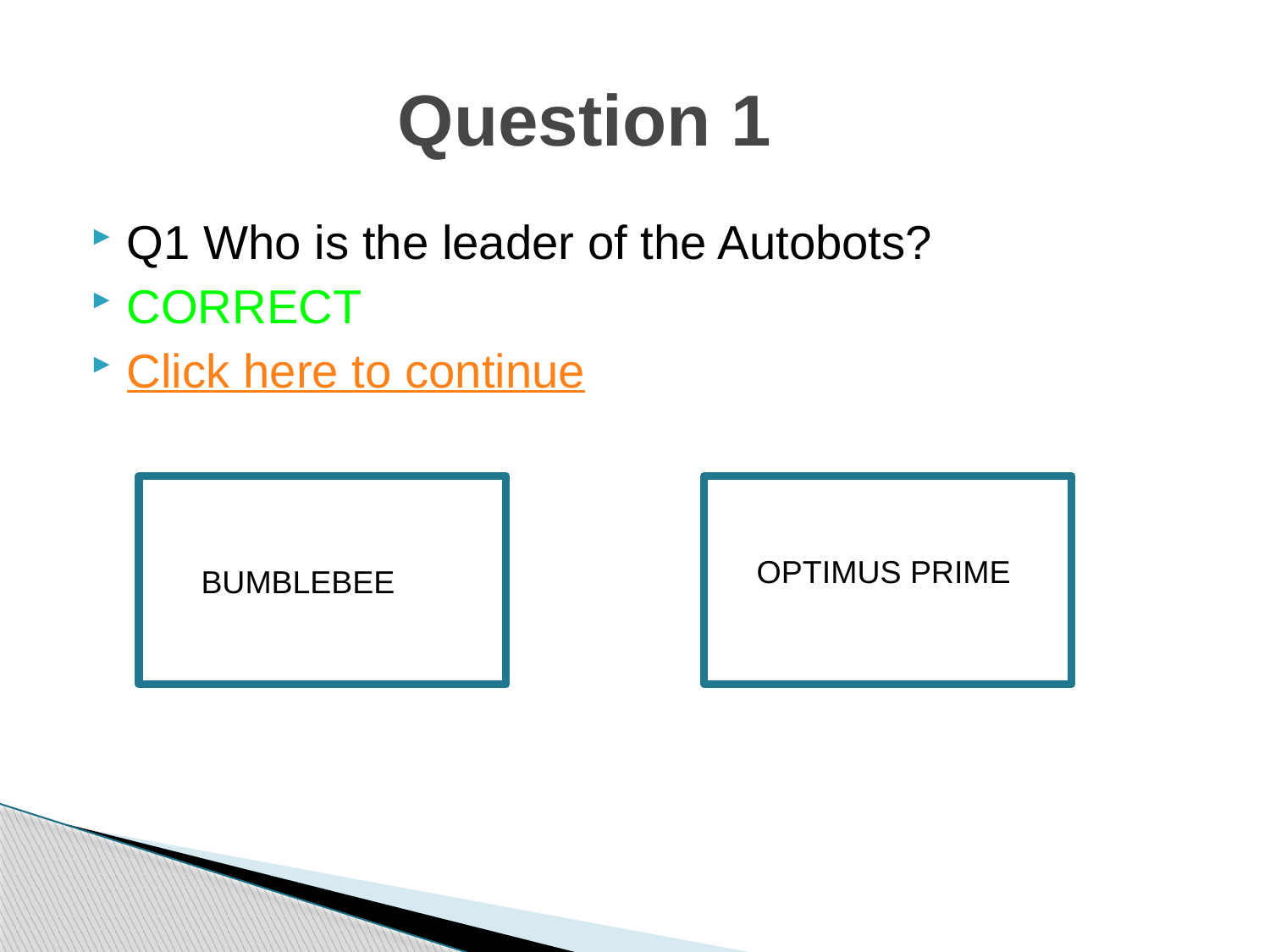

# Question 1
Q1 Who is the leader of the Autobots?
CORRECT
Click here to continue

BUMBLEBEE

OPTIMUS PRIME